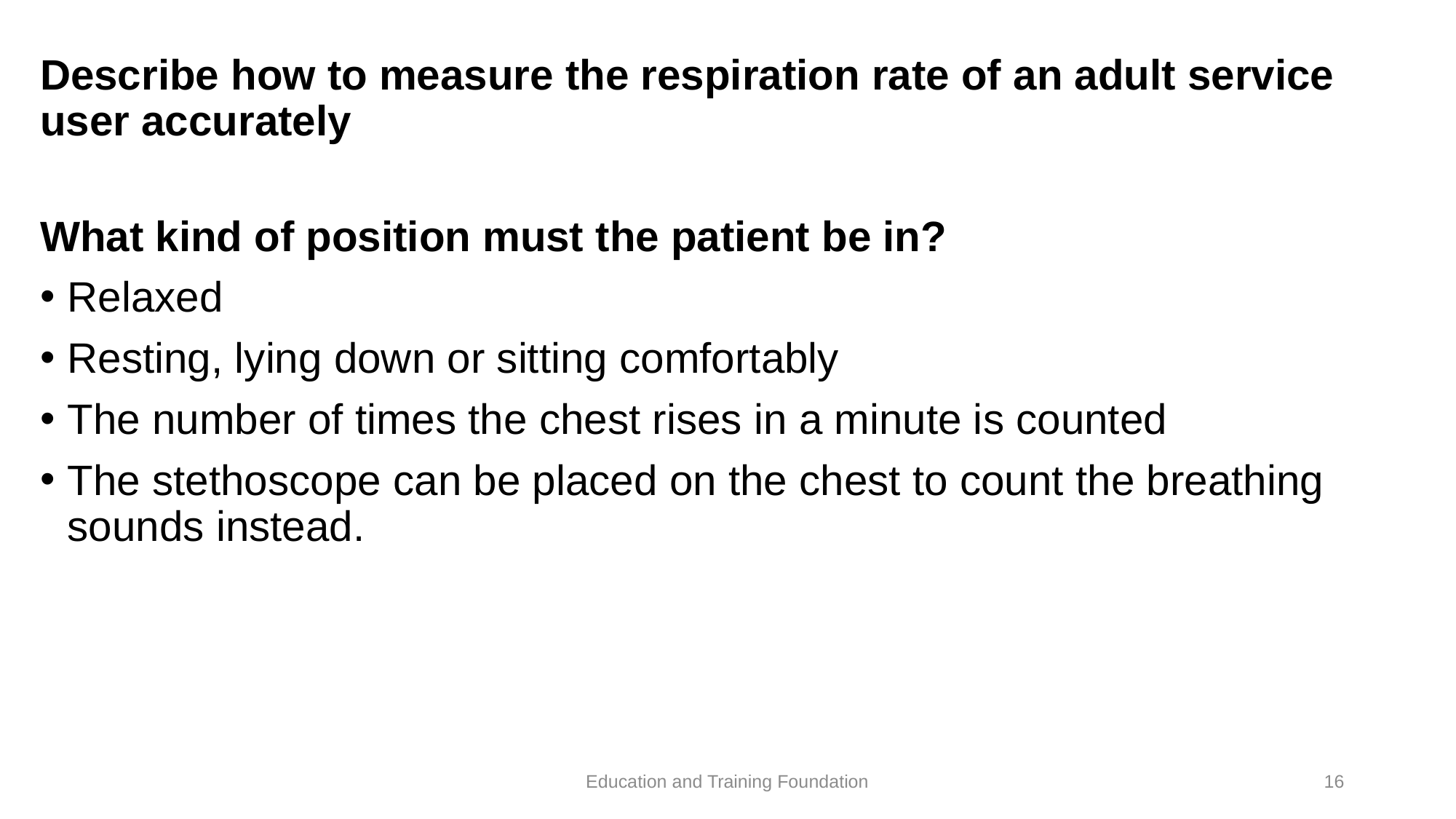

# Describe how to measure the respiration rate of an adult service user accurately
What kind of position must the patient be in?
Relaxed
Resting, lying down or sitting comfortably
The number of times the chest rises in a minute is counted
The stethoscope can be placed on the chest to count the breathing sounds instead.
Education and Training Foundation
16